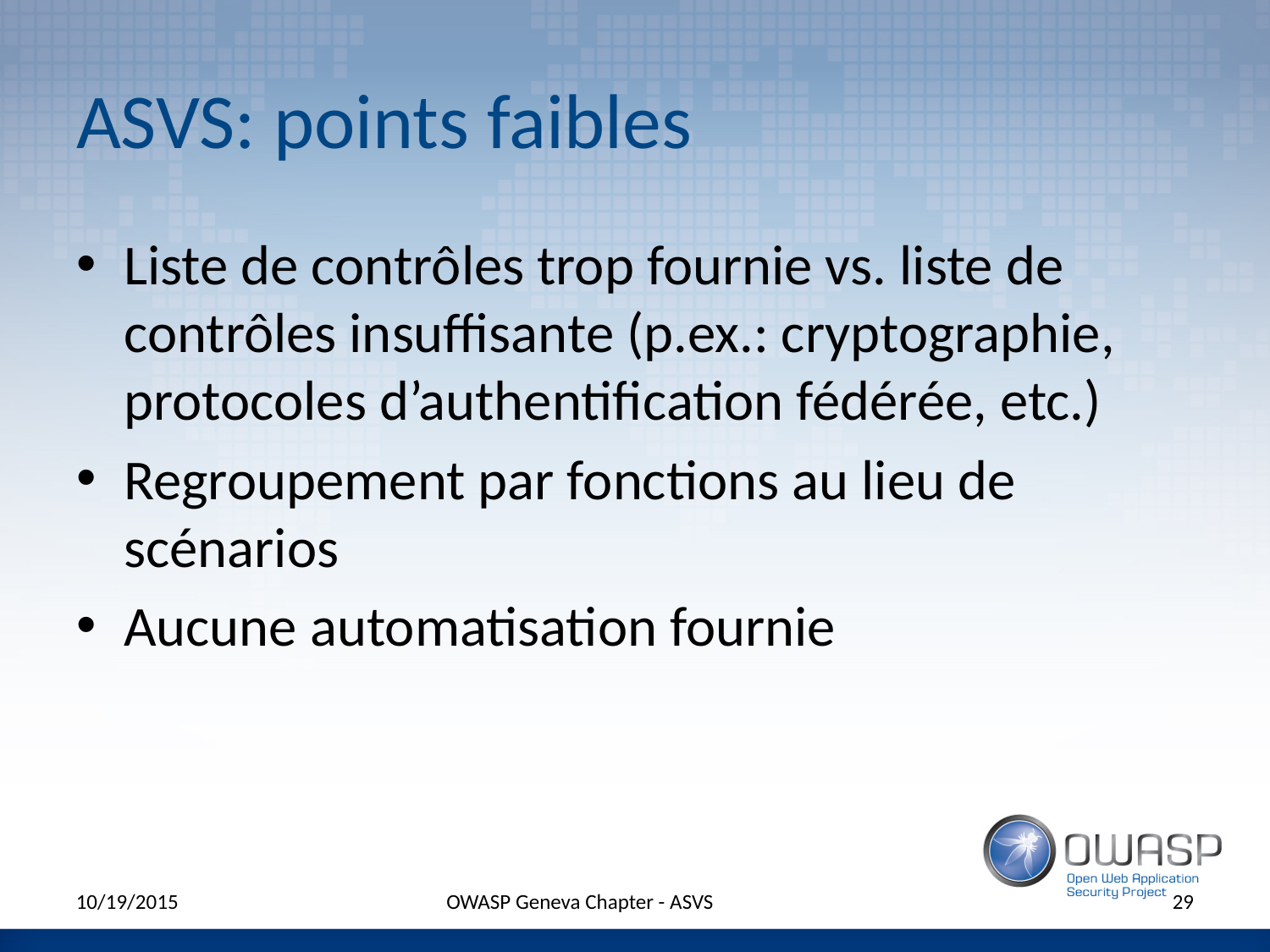

# ASVS: points faibles
Liste de contrôles trop fournie vs. liste de contrôles insuffisante (p.ex.: cryptographie, protocoles d’authentification fédérée, etc.)
Regroupement par fonctions au lieu de scénarios
Aucune automatisation fournie
10/19/2015
OWASP Geneva Chapter - ASVS
29